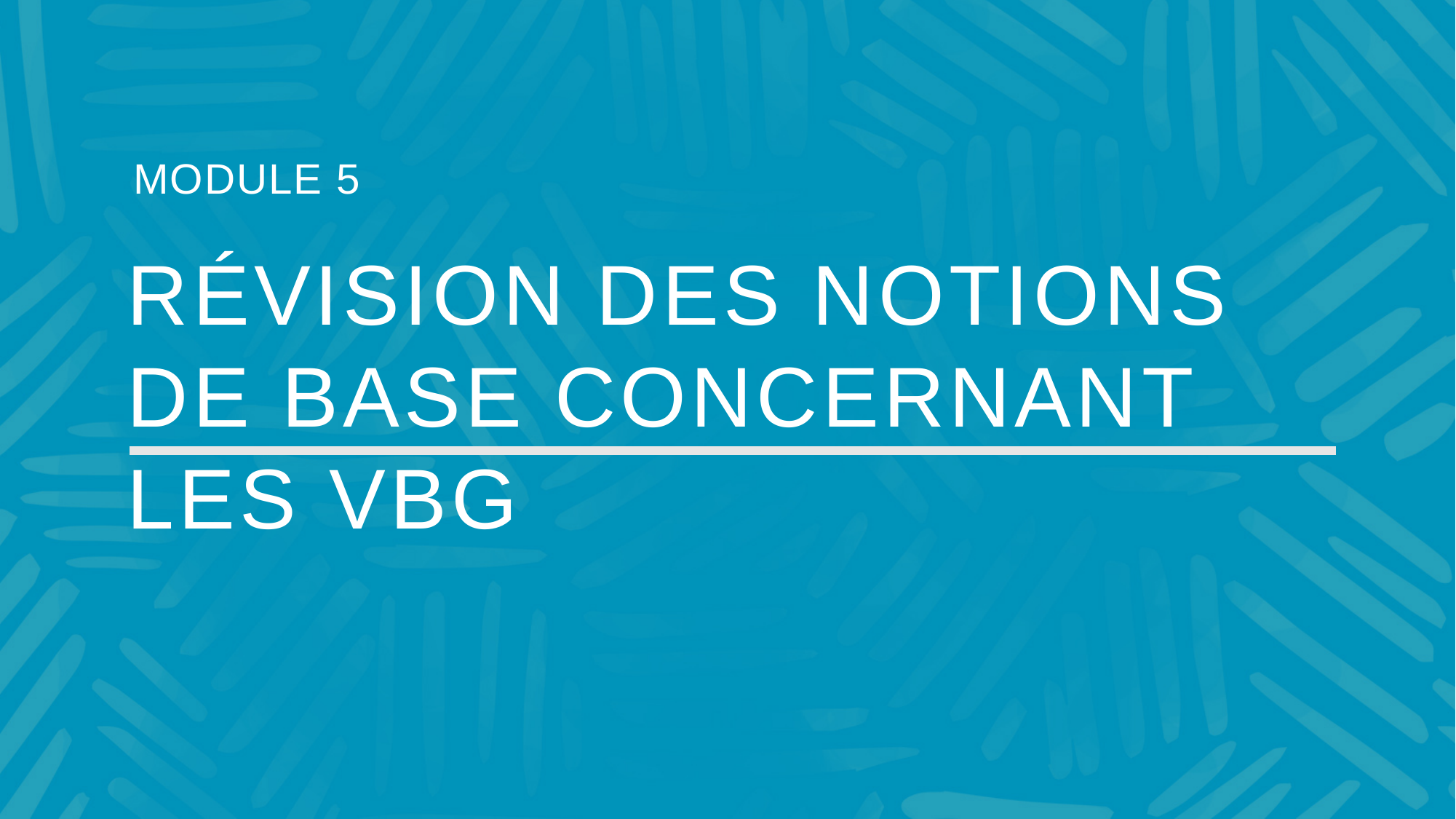

MODULE 5
# RÉVISION DES NOTIONS DE BASE CONCERNANT LES VBG